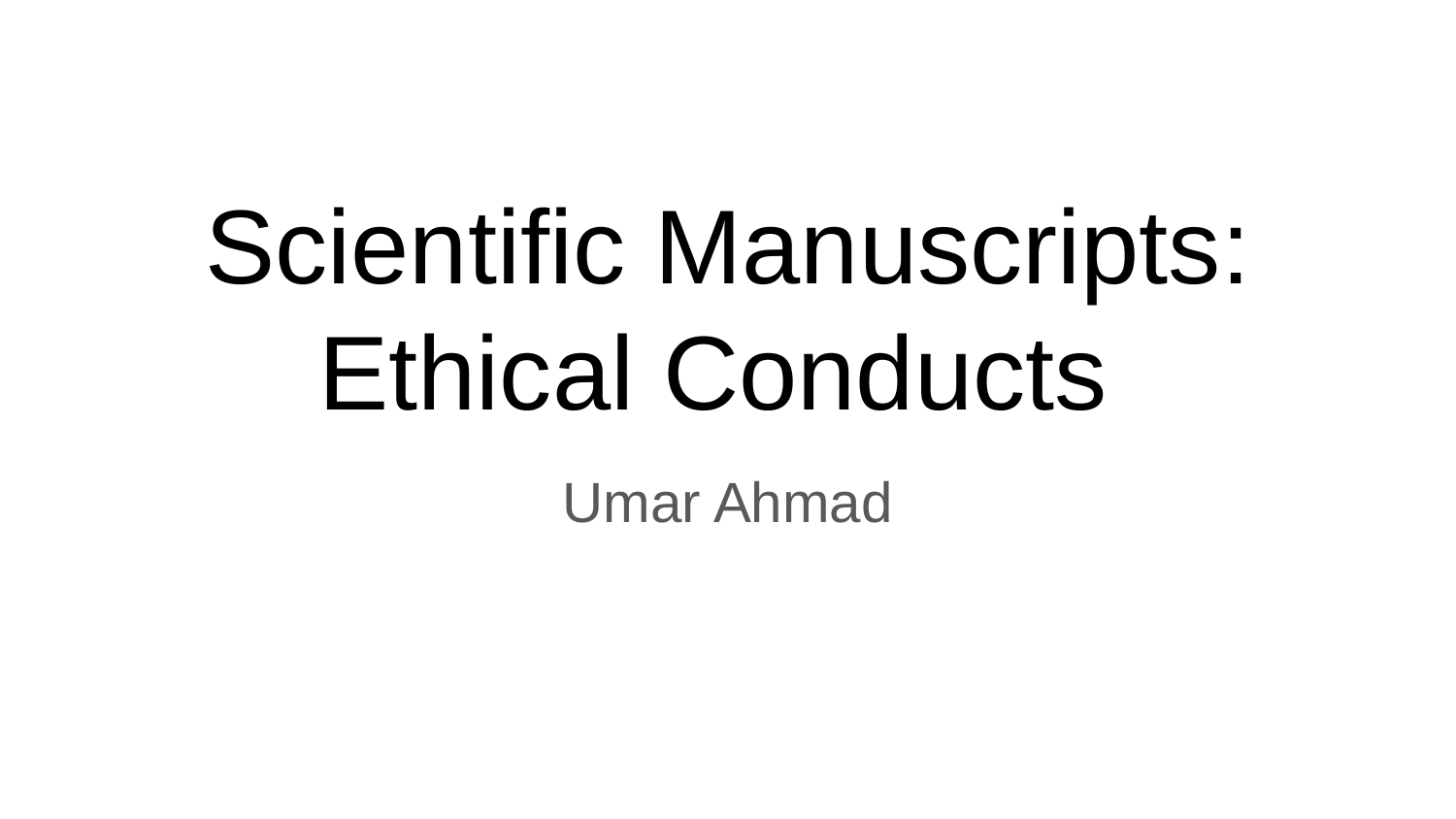

# Scientific Manuscripts: Ethical Conducts
Umar Ahmad